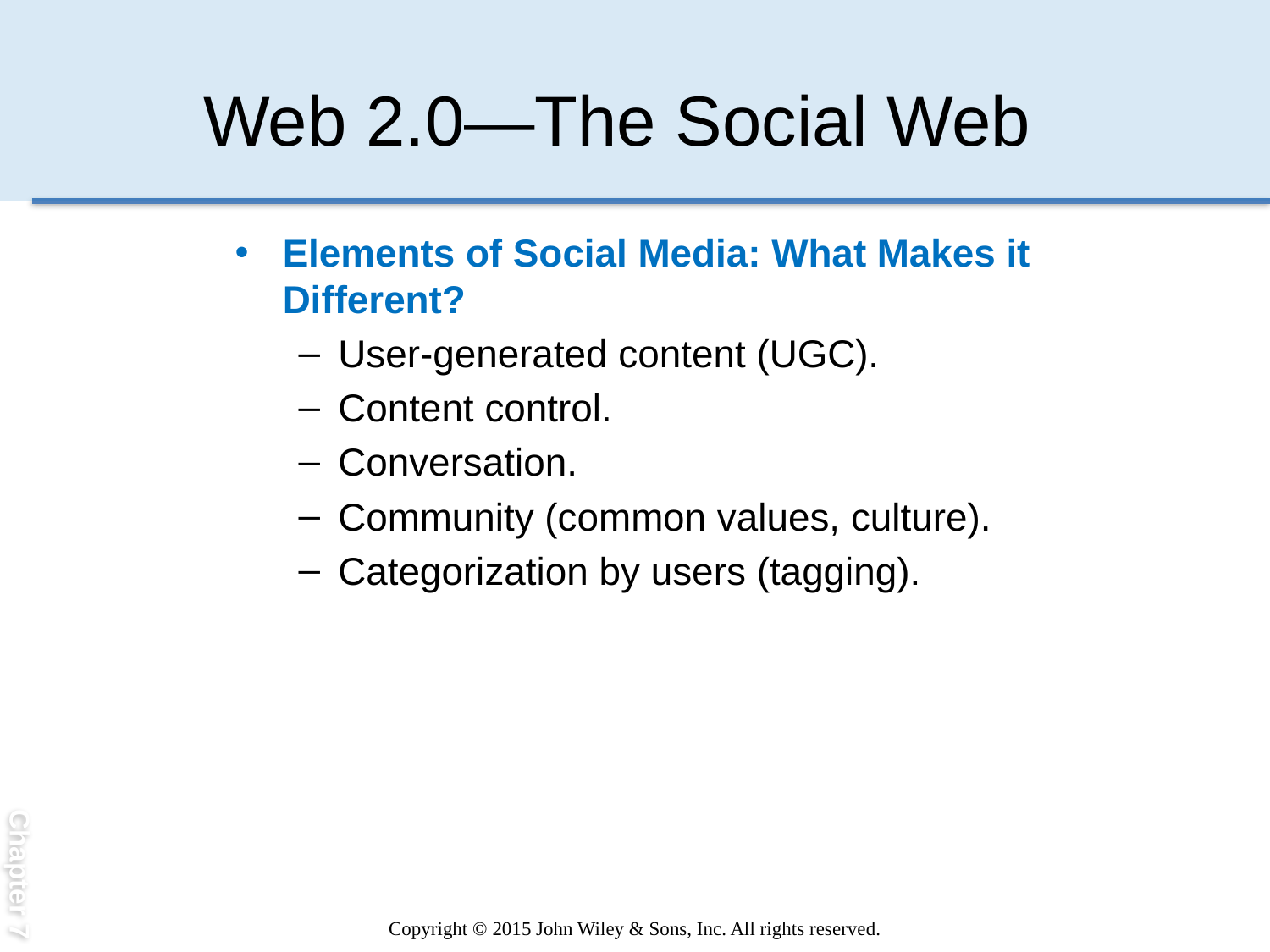

Chapter 7
# Web 2.0—The Social Web
Elements of Social Media: What Makes it Different?
User-generated content (UGC).
Content control.
Conversation.
Community (common values, culture).
Categorization by users (tagging).